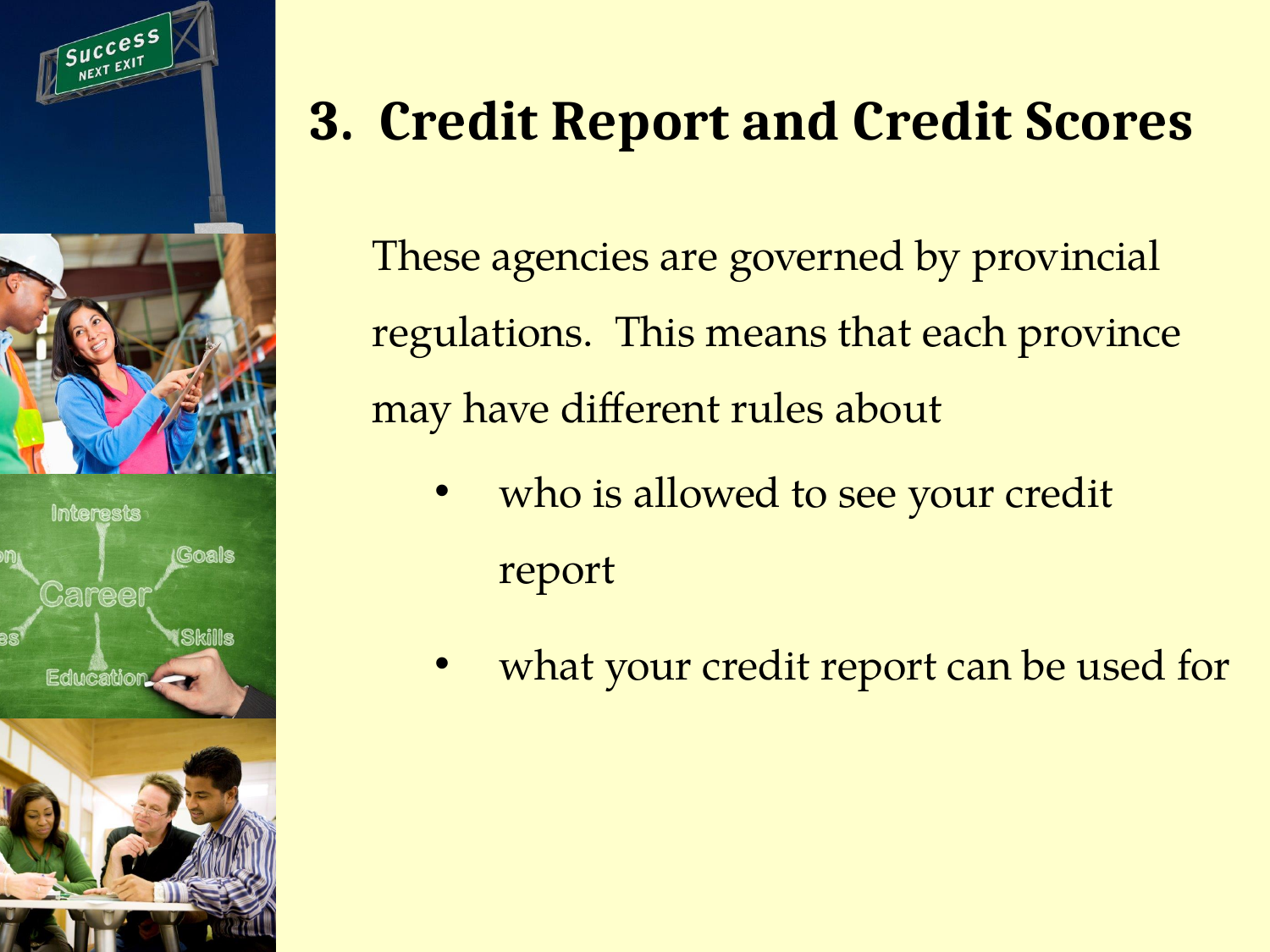

# 3.  Credit Report and Credit Scores
These agencies are governed by provincial regulations.  This means that each province may have different rules about
who is allowed to see your credit report
what your credit report can be used for